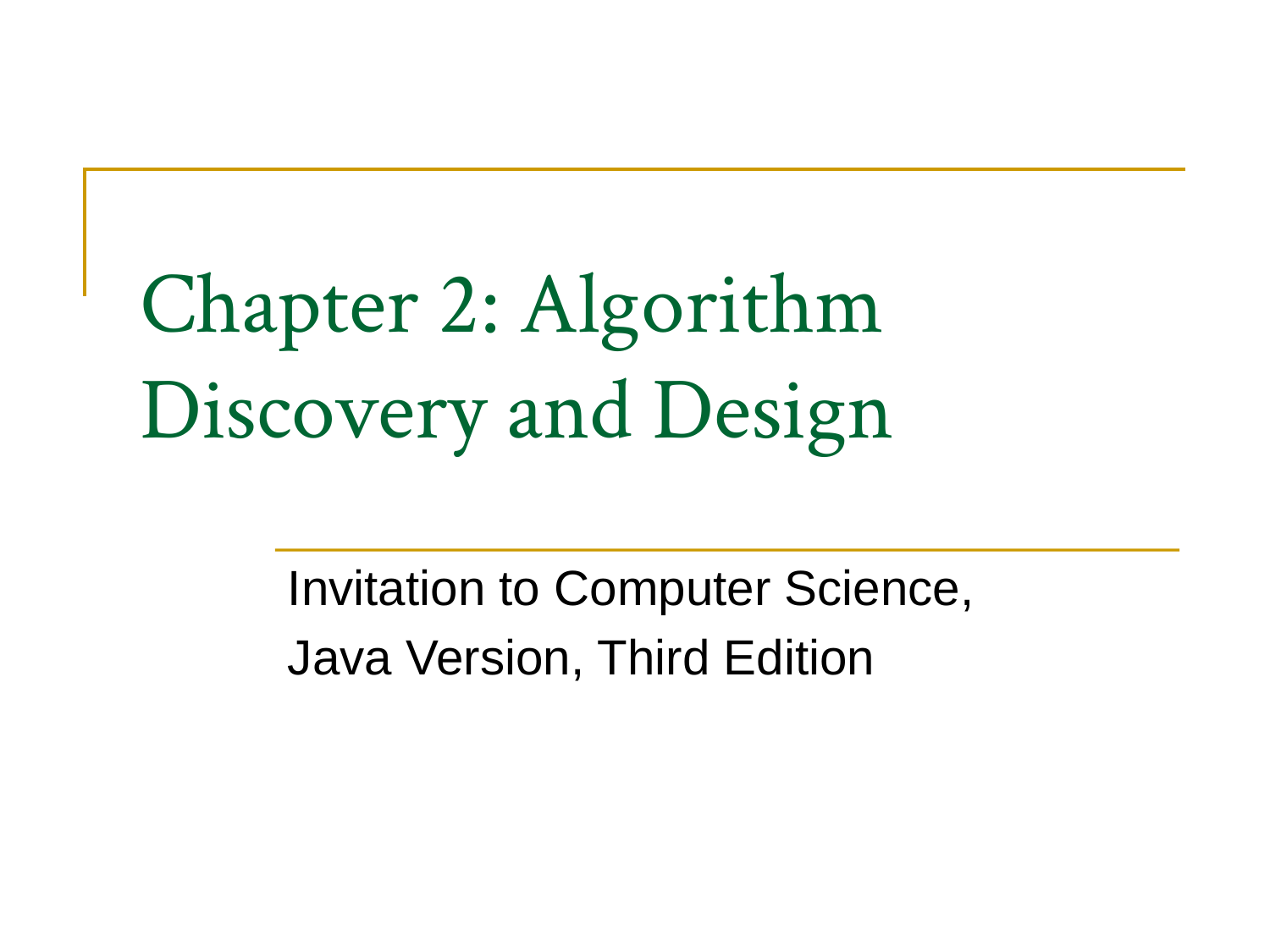

# Chapter 2: Algorithm Discovery and Design
Invitation to Computer Science,
Java Version, Third Edition